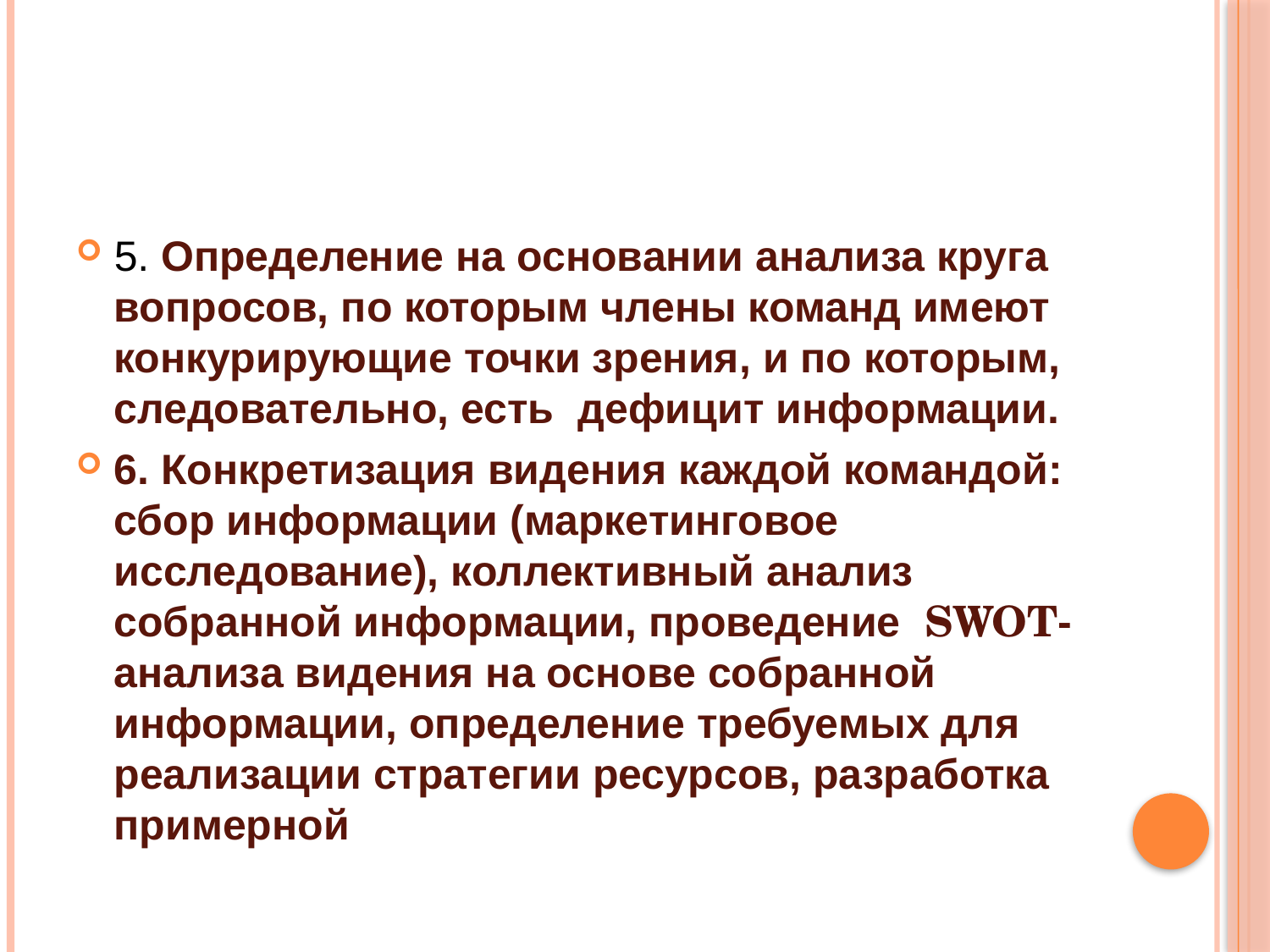

#
5. Определение на основании анализа круга вопросов, по которым члены команд имеют конкурирующие точки зрения, и по которым, следовательно, есть  дефицит информации.
6. Конкретизация видения каждой командой: сбор информации (маркетинговое       исследование), коллективный анализ собранной информации, проведение  SWOT-анализа видения на основе собранной информации, определение требуемых для реализации стратегии ресурсов, разработка примерной